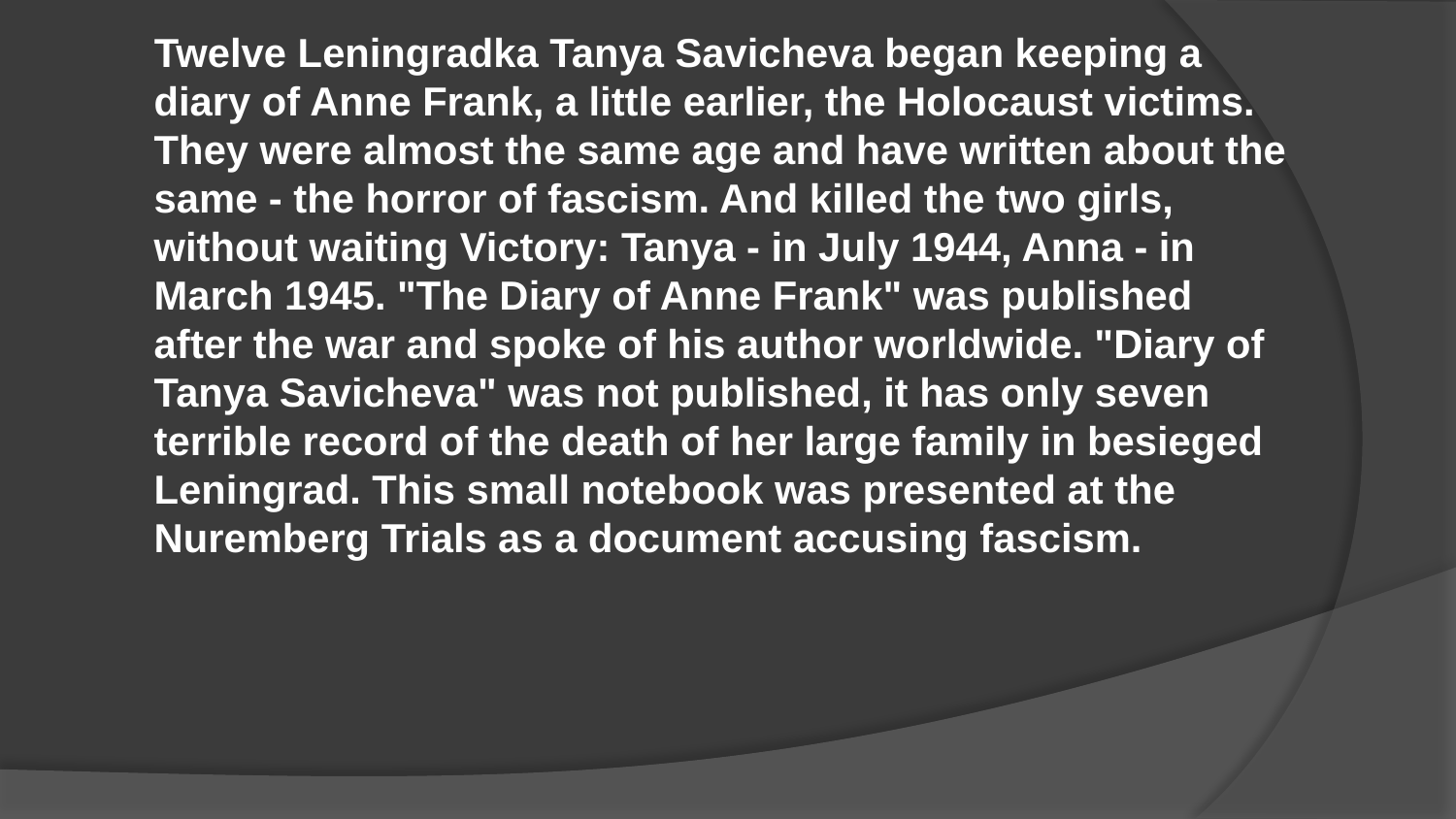

Twelve Leningradka Tanya Savicheva began keeping a diary of Anne Frank, a little earlier, the Holocaust victims. They were almost the same age and have written about the same - the horror of fascism. And killed the two girls, without waiting Victory: Tanya - in July 1944, Anna - in March 1945. "The Diary of Anne Frank" was published after the war and spoke of his author worldwide. "Diary of Tanya Savicheva" was not published, it has only seven terrible record of the death of her large family in besieged Leningrad. This small notebook was presented at the Nuremberg Trials as a document accusing fascism.